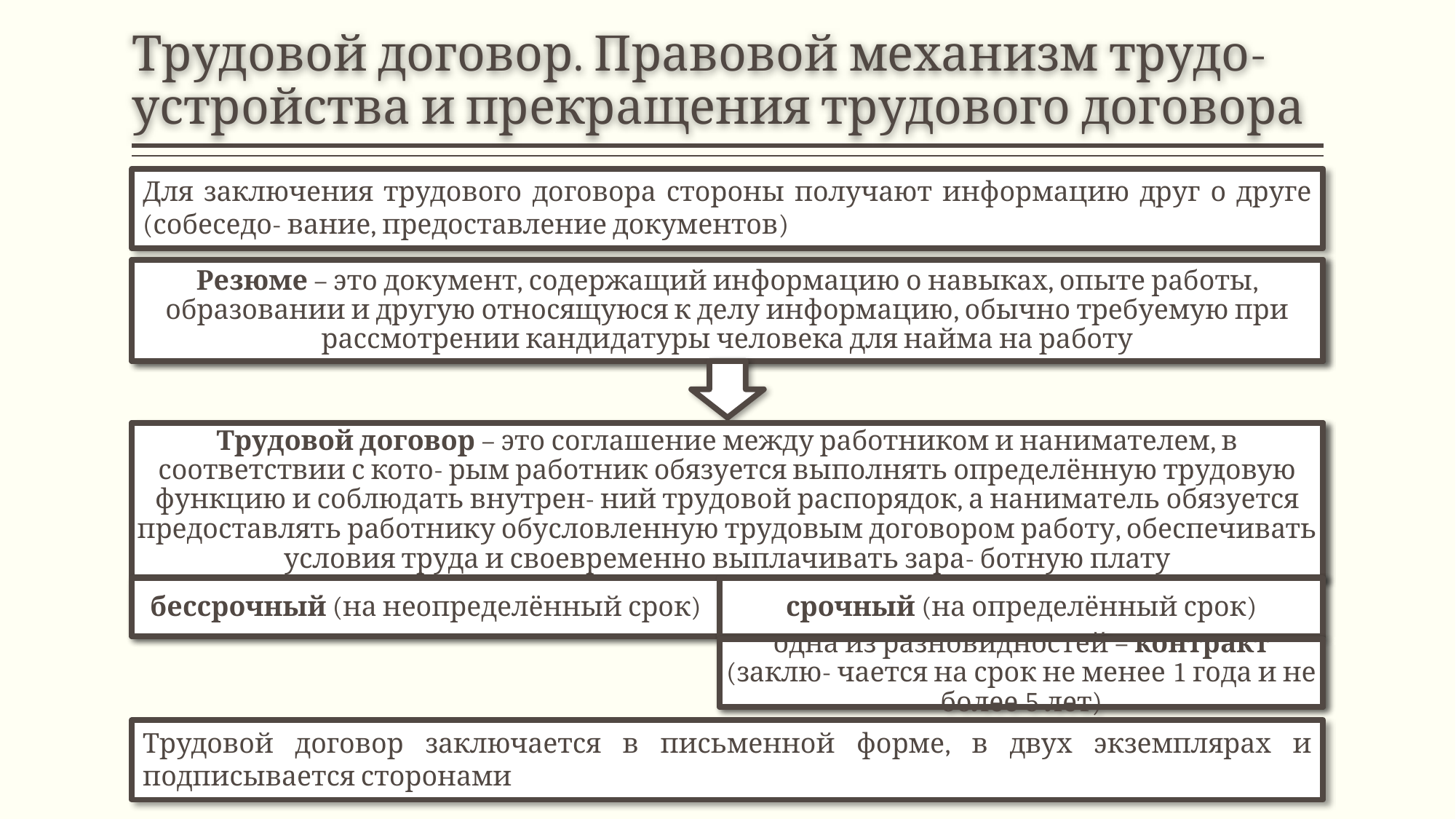

# Трудовой договор. Правовой механизм трудо- устройства и прекращения трудового договора
Для заключения трудового договора стороны получают информацию друг о друге (собеседо- вание, предоставление документов)

Резюме – это документ, содержащий информацию о навыках, опыте работы, образовании и другую относящуюся к делу информацию, обычно требуемую при рассмотрении кандидатуры человека для найма на работу

Трудовой договор – это соглашение между работником и нанимателем, в соответствии с кото- рым работник обязуется выполнять определённую трудовую функцию и соблюдать внутрен- ний трудовой распорядок, а наниматель обязуется предоставлять работнику обусловленную трудовым договором работу, обеспечивать условия труда и своевременно выплачивать зара- ботную плату

бессрочный (на неопределённый срок)

срочный (на определённый срок)

одна из разновидностей – контракт (заклю- чается на срок не менее 1 года и не более 5 лет)
Трудовой договор заключается в письменной форме, в двух экземплярах и подписывается сторонами